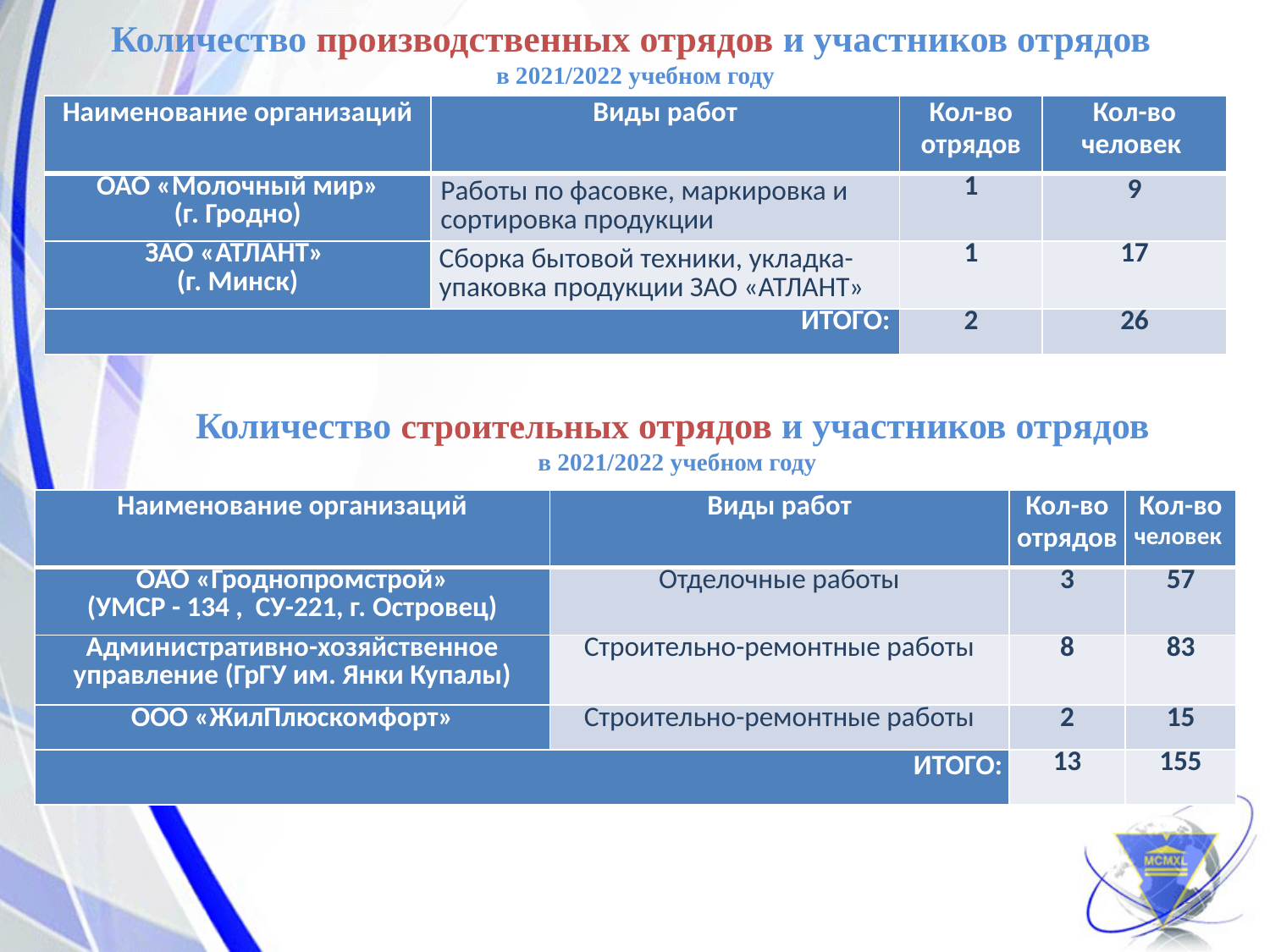

Количество производственных отрядов и участников отрядов
в 2021/2022 учебном году

| Наименование организаций | Виды работ | Кол-во отрядов | Кол-во человек |
| --- | --- | --- | --- |
| ОАО «Молочный мир» (г. Гродно) | Работы по фасовке, маркировка и сортировка продукции | 1 | 9 |
| ЗАО «АТЛАНТ» (г. Минск) | Сборка бытовой техники, укладка-упаковка продукции ЗАО «АТЛАНТ» | 1 | 17 |
| ИТОГО: |  | 2 | 26 |
Количество строительных отрядов и участников отрядов
в 2021/2022 учебном году

| Наименование организаций | Виды работ | Кол-во отрядов | Кол-во человек |
| --- | --- | --- | --- |
| ОАО «Гроднопромстрой» (УМСР - 134 , СУ-221, г. Островец) | Отделочные работы | 3 | 57 |
| Административно-хозяйственное управление (ГрГУ им. Янки Купалы) | Строительно-ремонтные работы | 8 | 83 |
| ООО «ЖилПлюскомфорт» | Строительно-ремонтные работы | 2 | 15 |
| ИТОГО: |  | 13 | 155 |
7